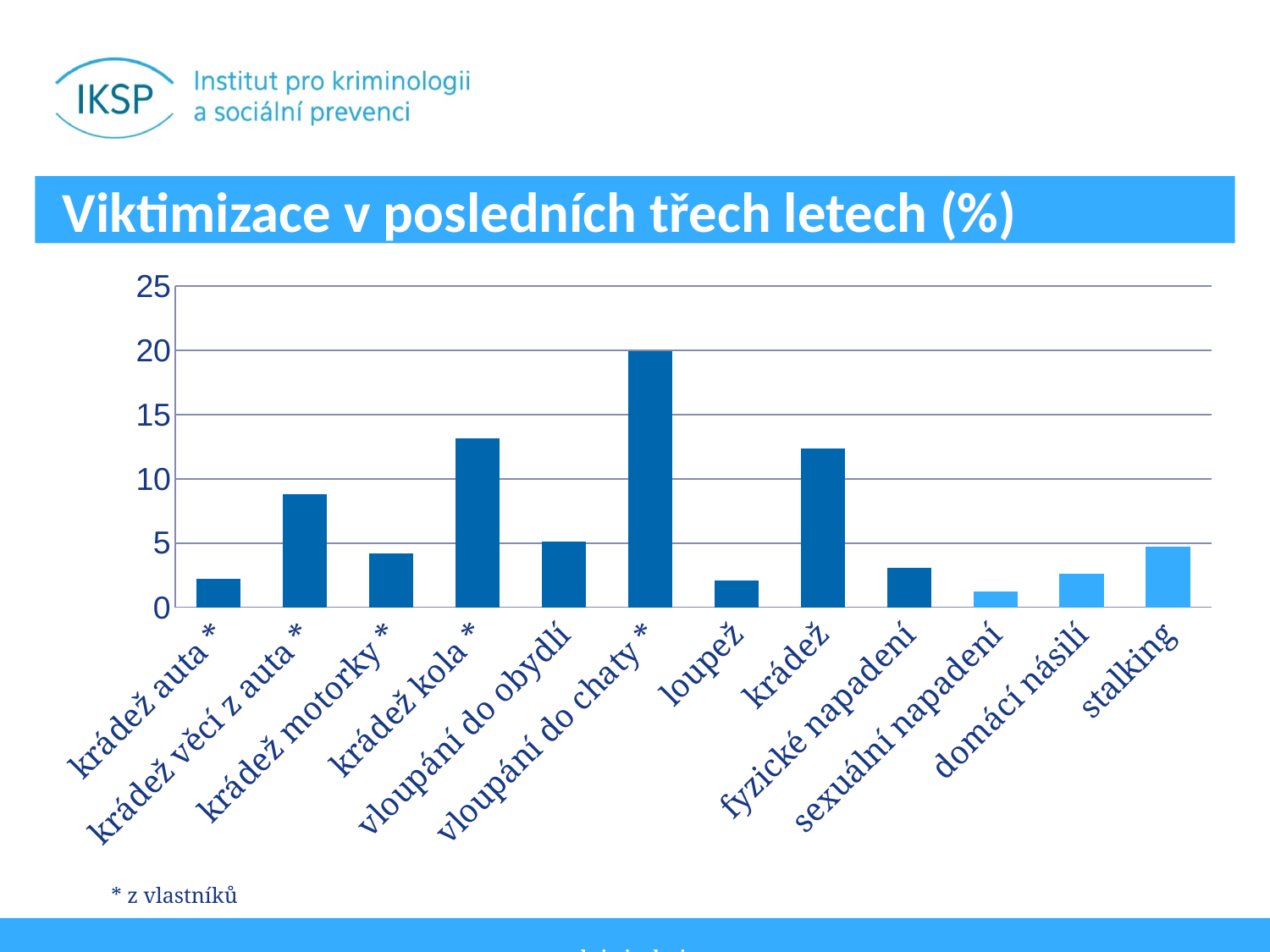

# Viktimizace v posledních třech letech (%)

### Chart

| Category | % |
|---|---|
| krádež auta * | 2.200172562553926 |
| krádež věcí z auta * | 8.800690250215704 |
| krádež motorky * | 4.197530864197531 |
| krádež kola * | 13.138686131386862 |
| vloupání do obydlí | 5.108173076923077 |
| vloupání do chaty * | 19.964664310954063 |
| loupež | 2.0733173076923075 |
| krádež | 12.349759615384617 |
| fyzické napadení | 3.0949519230769234 |
| sexuální napadení | 1.2620192307692308 |
| domácí násilí | 2.644230769230769 |
| stalking | 4.747596153846153 |
* z vlastníků